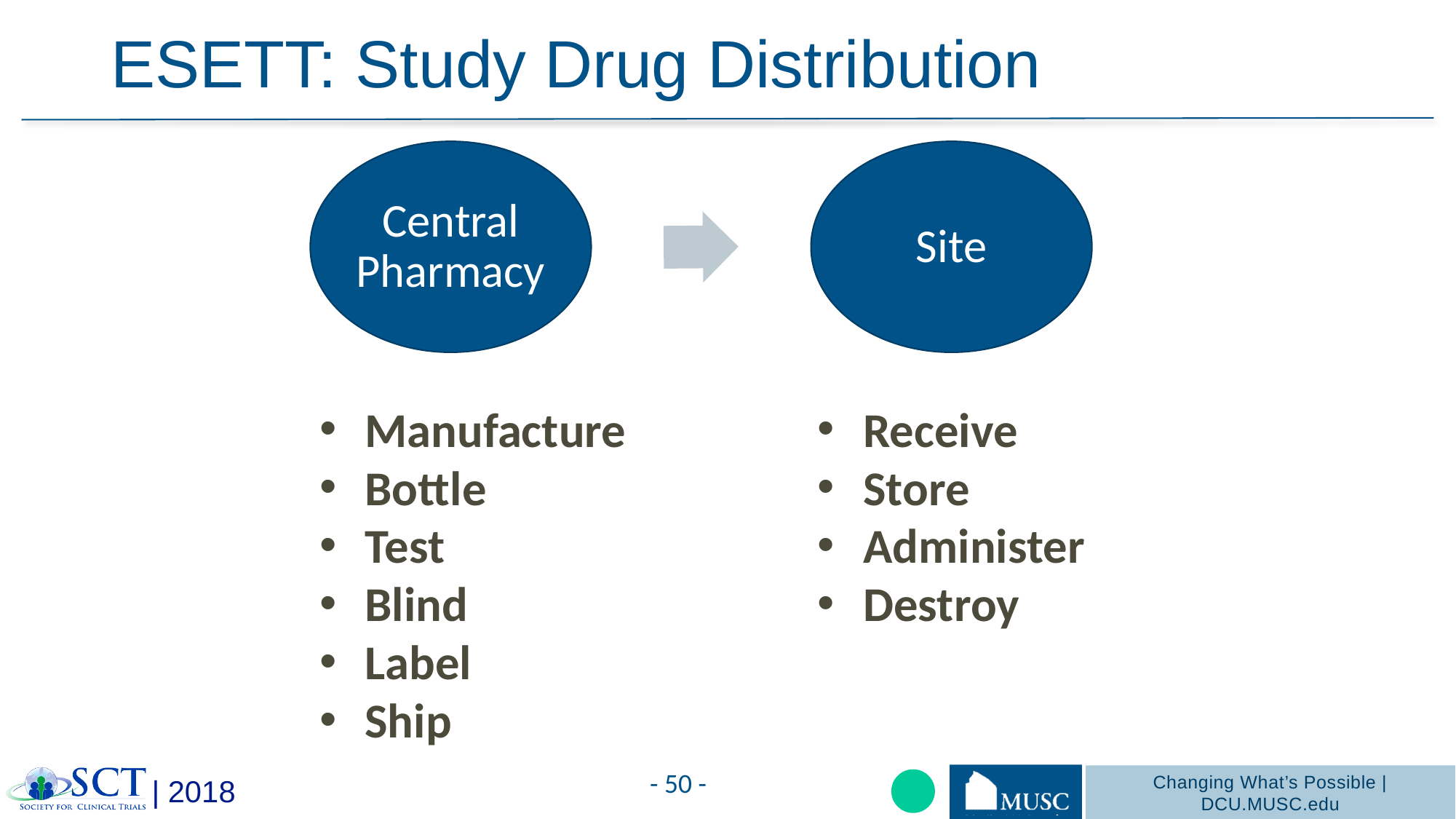

# ESETT: Study Drug Distribution

Site

Central Pharmacy

Receive
Store
Administer
Destroy
Manufacture
Bottle
Test
Blind
Label
Ship
- 50 -